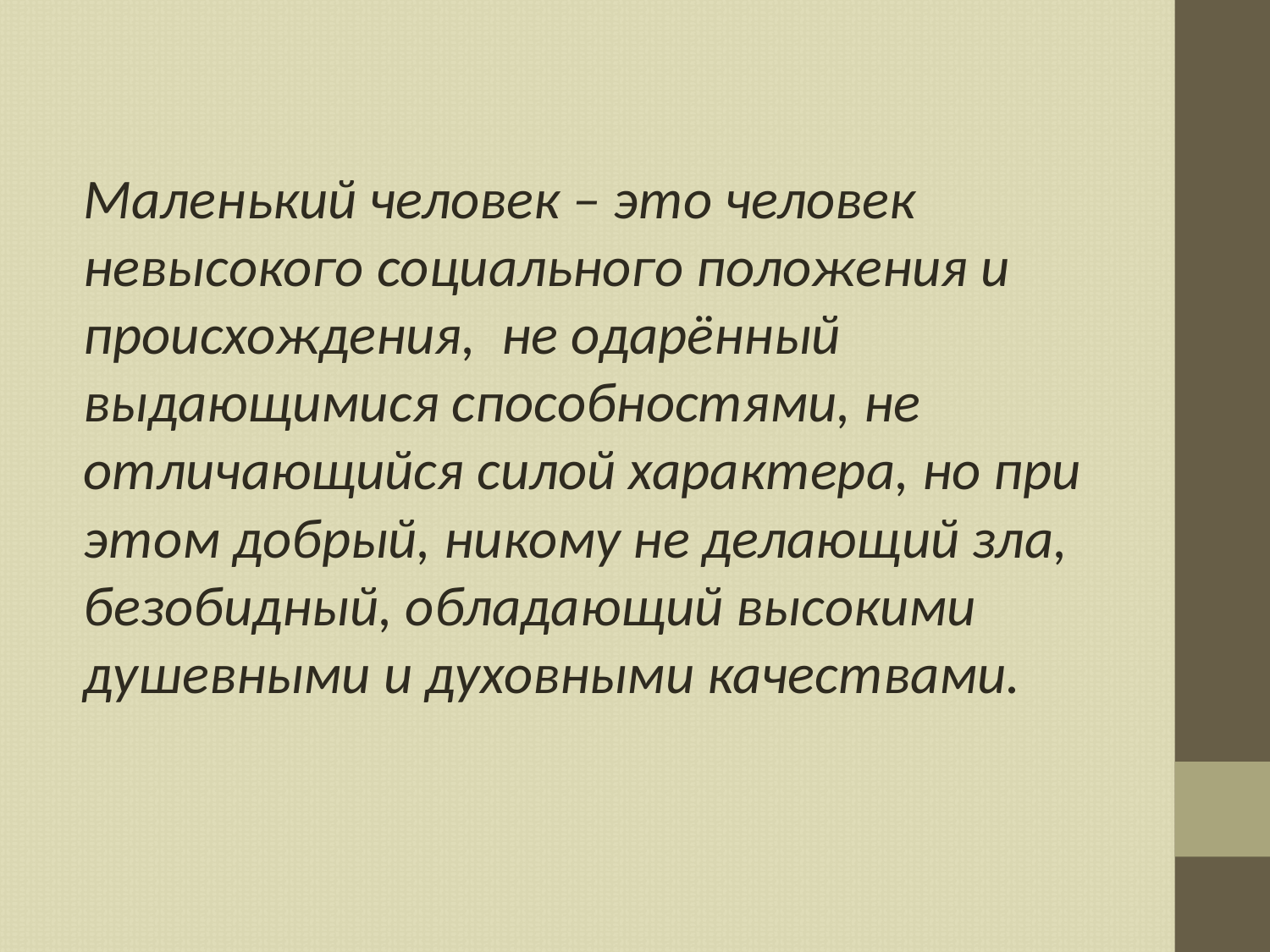

Маленький человек – это человек невысокого социального положения и происхождения,  не одарённый выдающимися способностями, не отличающийся силой характера, но при этом добрый, никому не делающий зла, безобидный, обладающий высокими душевными и духовными качествами.